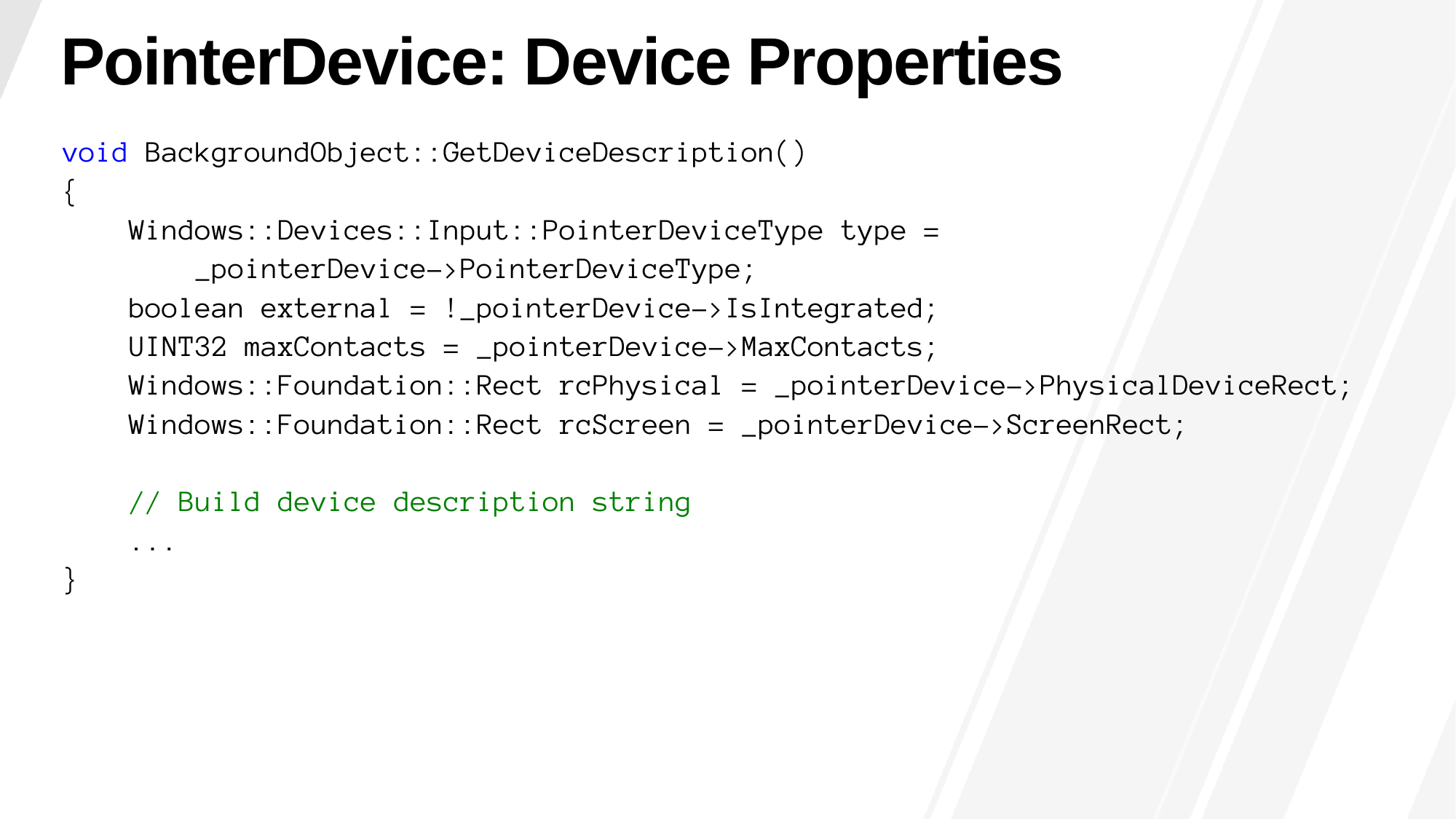

# PointerDevice: Device Properties
void BackgroundObject::GetDeviceDescription()
{
    Windows::Devices::Input::PointerDeviceType type =
        _pointerDevice->PointerDeviceType;
    boolean external = !_pointerDevice->IsIntegrated;
    UINT32 maxContacts = _pointerDevice->MaxContacts;
    Windows::Foundation::Rect rcPhysical = _pointerDevice->PhysicalDeviceRect;
    Windows::Foundation::Rect rcScreen = _pointerDevice->ScreenRect;

    // Build device description string
    ...
}